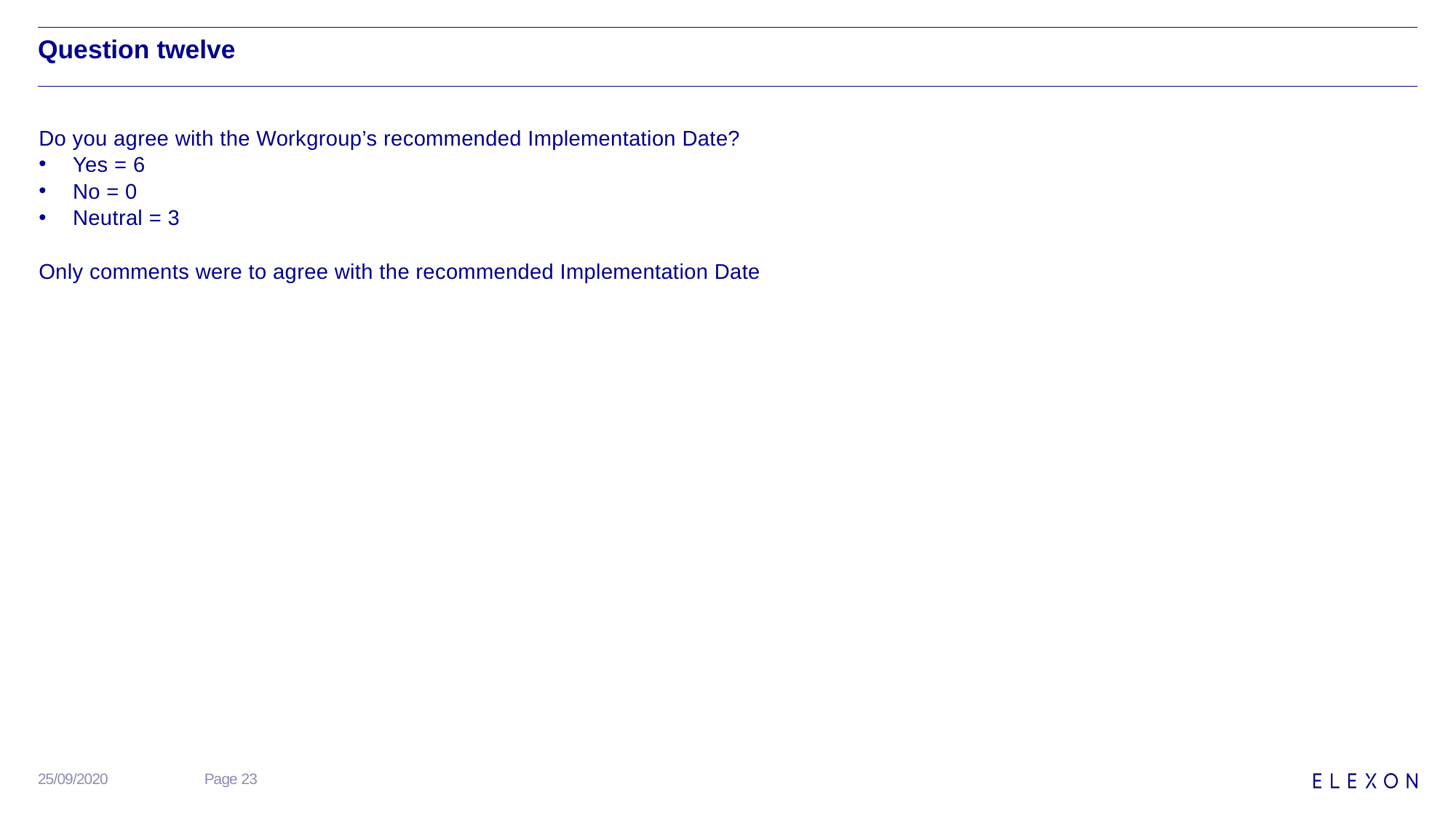

# Question twelve
Do you agree with the Workgroup’s recommended Implementation Date?
Yes = 6
No = 0
Neutral = 3

Only comments were to agree with the recommended Implementation Date

25/09/2020
Page 23